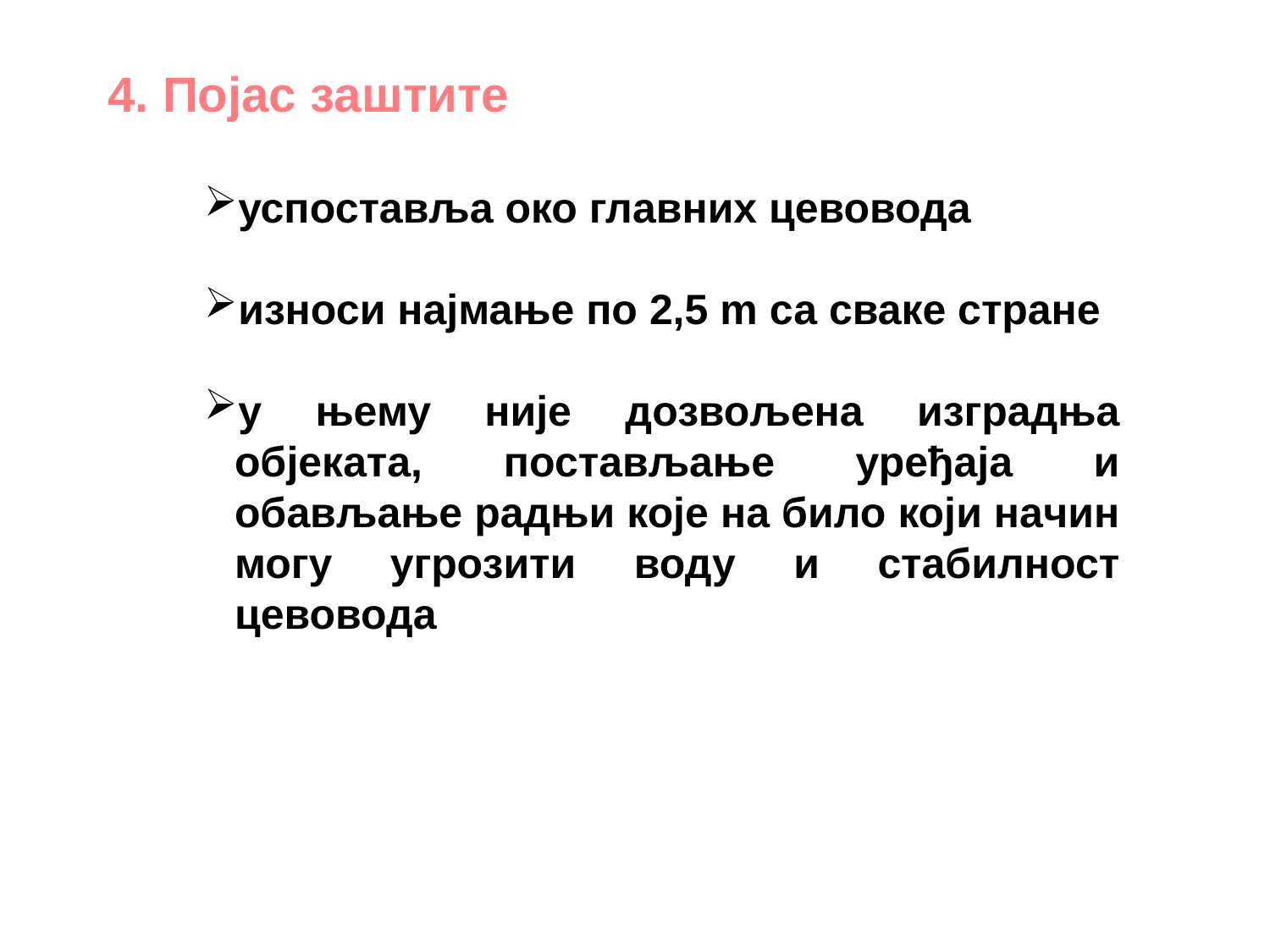

4. Појас заштите

успоставља око главних цевовода

износи најмање по 2,5 m са сваке стране

у њему није дозвољена изградња објеката, постављање уређаја и обављање радњи које на било који начин могу угрозити воду и стабилност цевовода